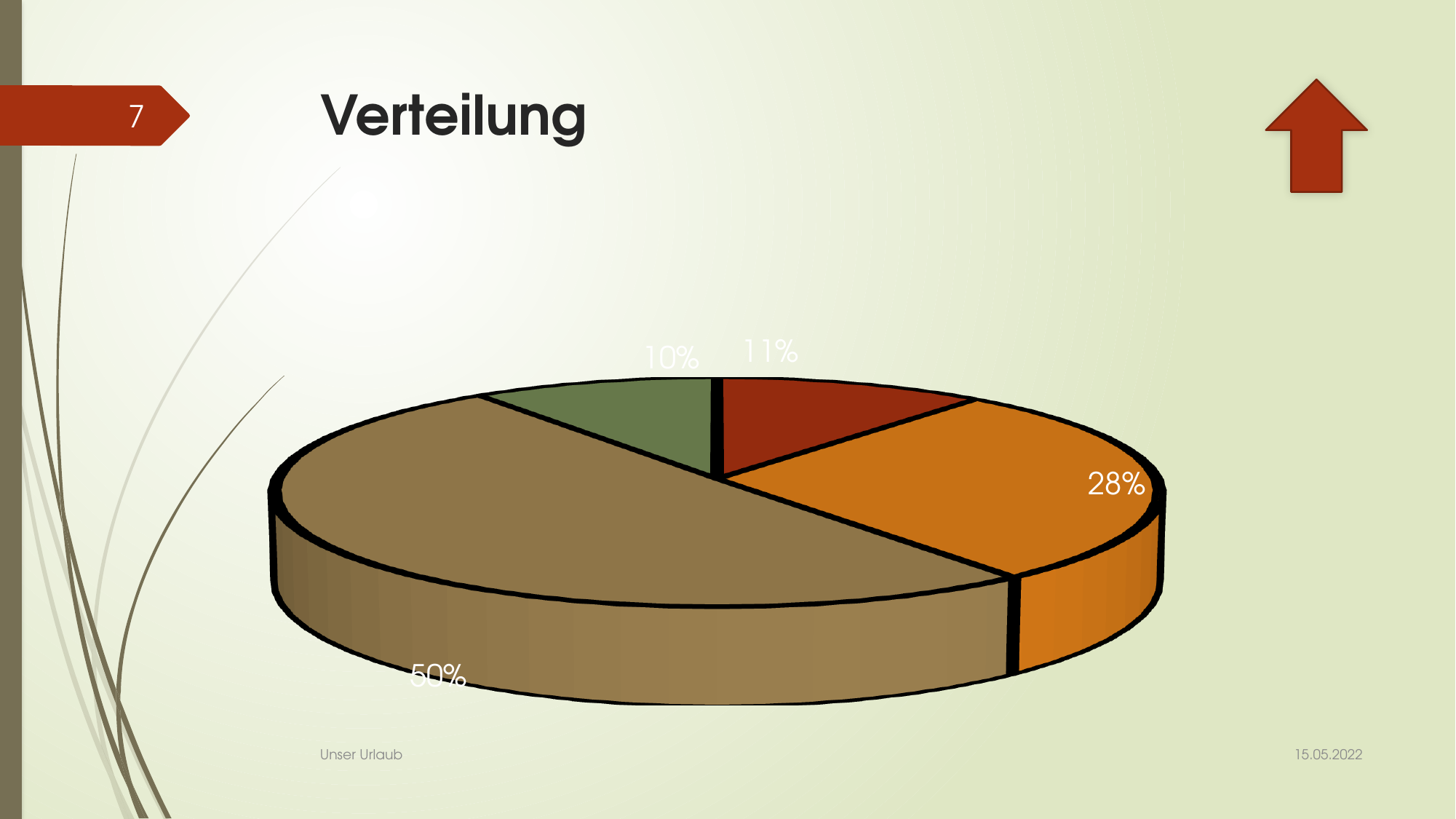

# Verteilung
7

[unsupported chart]

15.05.2022
Unser Urlaub